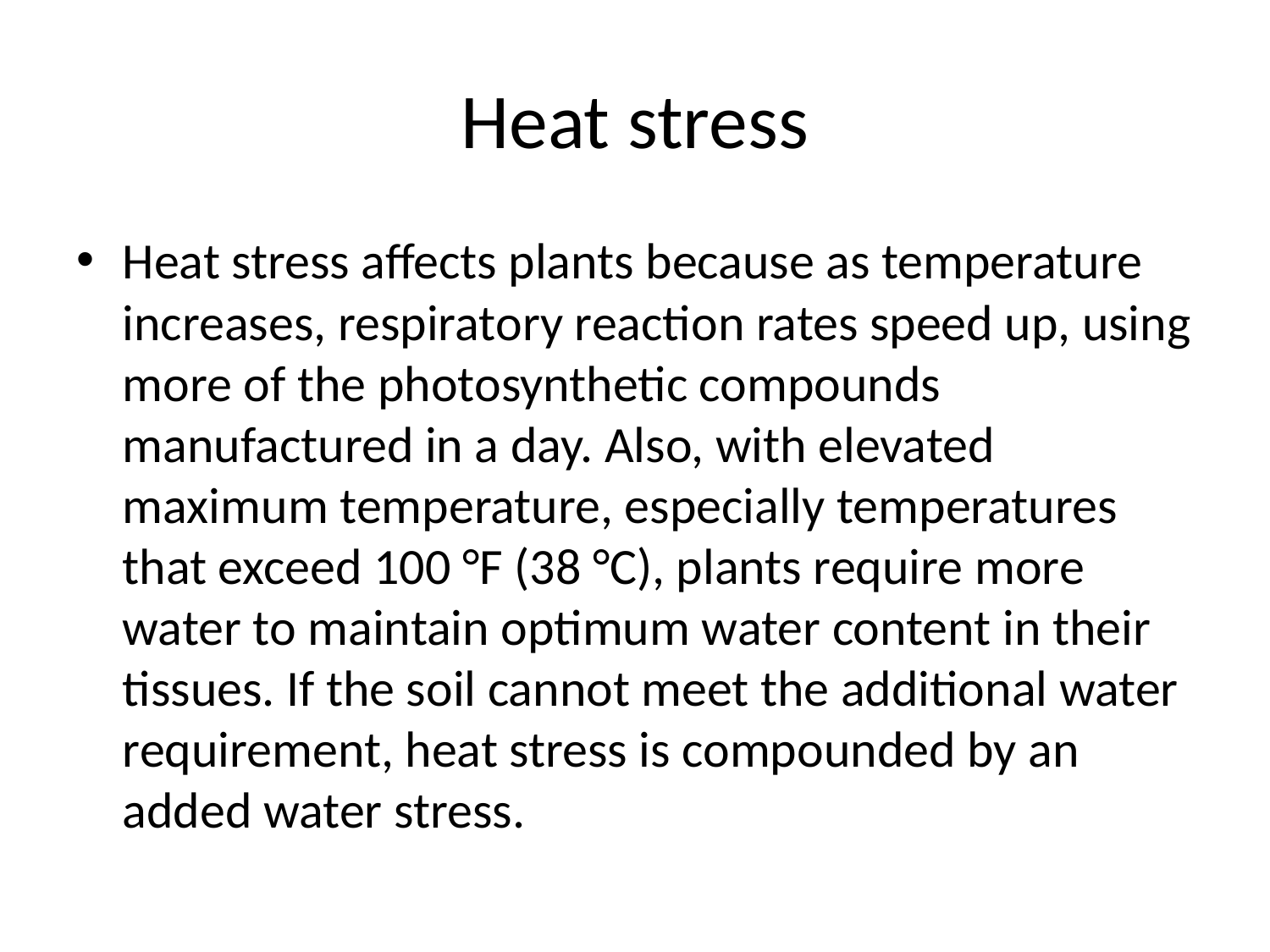

# Heat stress
Heat stress affects plants because as temperature increases, respiratory reaction rates speed up, using more of the photosynthetic compounds manufactured in a day. Also, with elevated maximum temperature, especially temperatures that exceed 100 °F (38 °C), plants require more water to maintain optimum water content in their tissues. If the soil cannot meet the additional water requirement, heat stress is compounded by an added water stress.